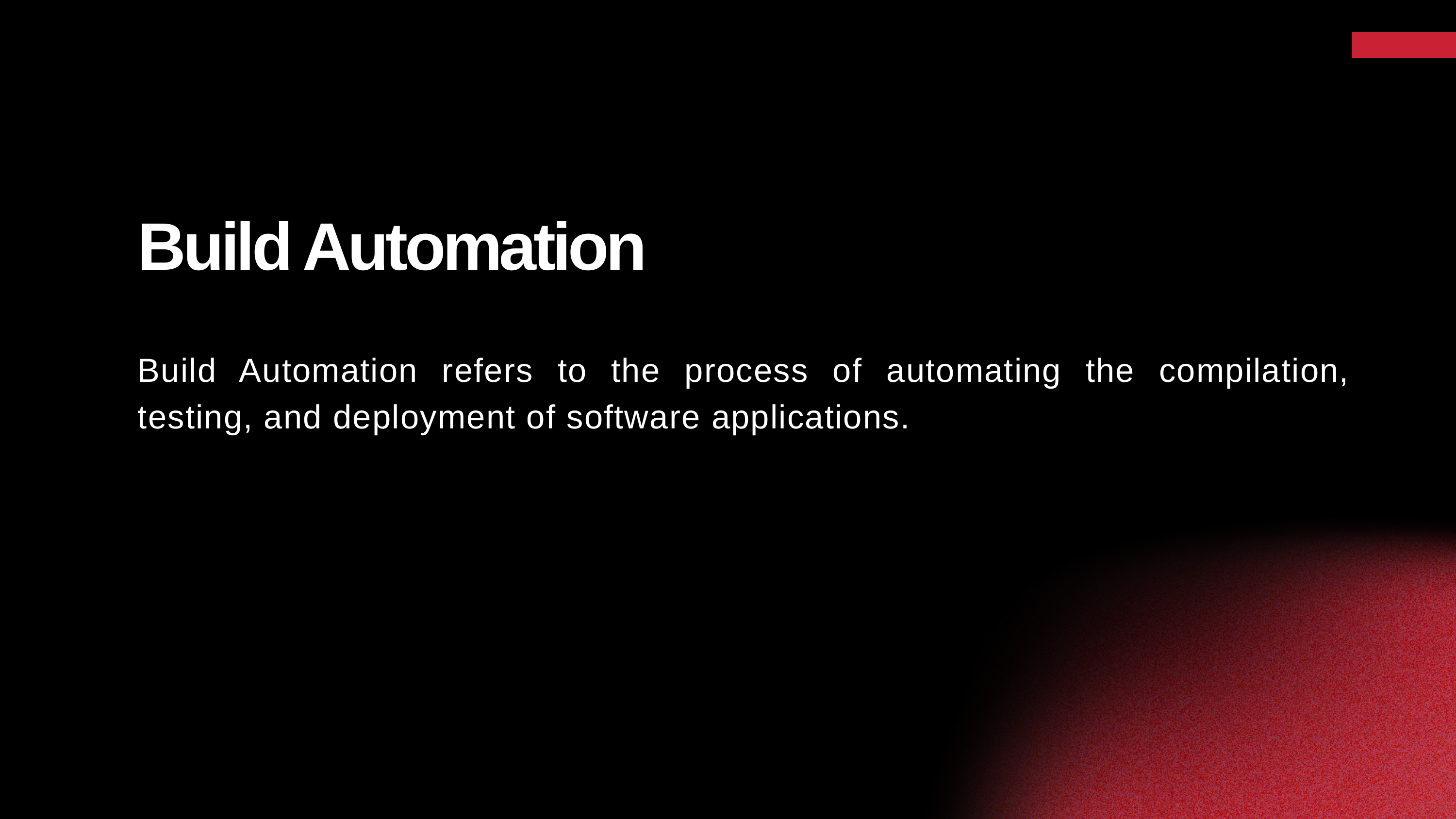

Build Automation
Build Automation refers to the process of automating the compilation, testing, and deployment of software applications.